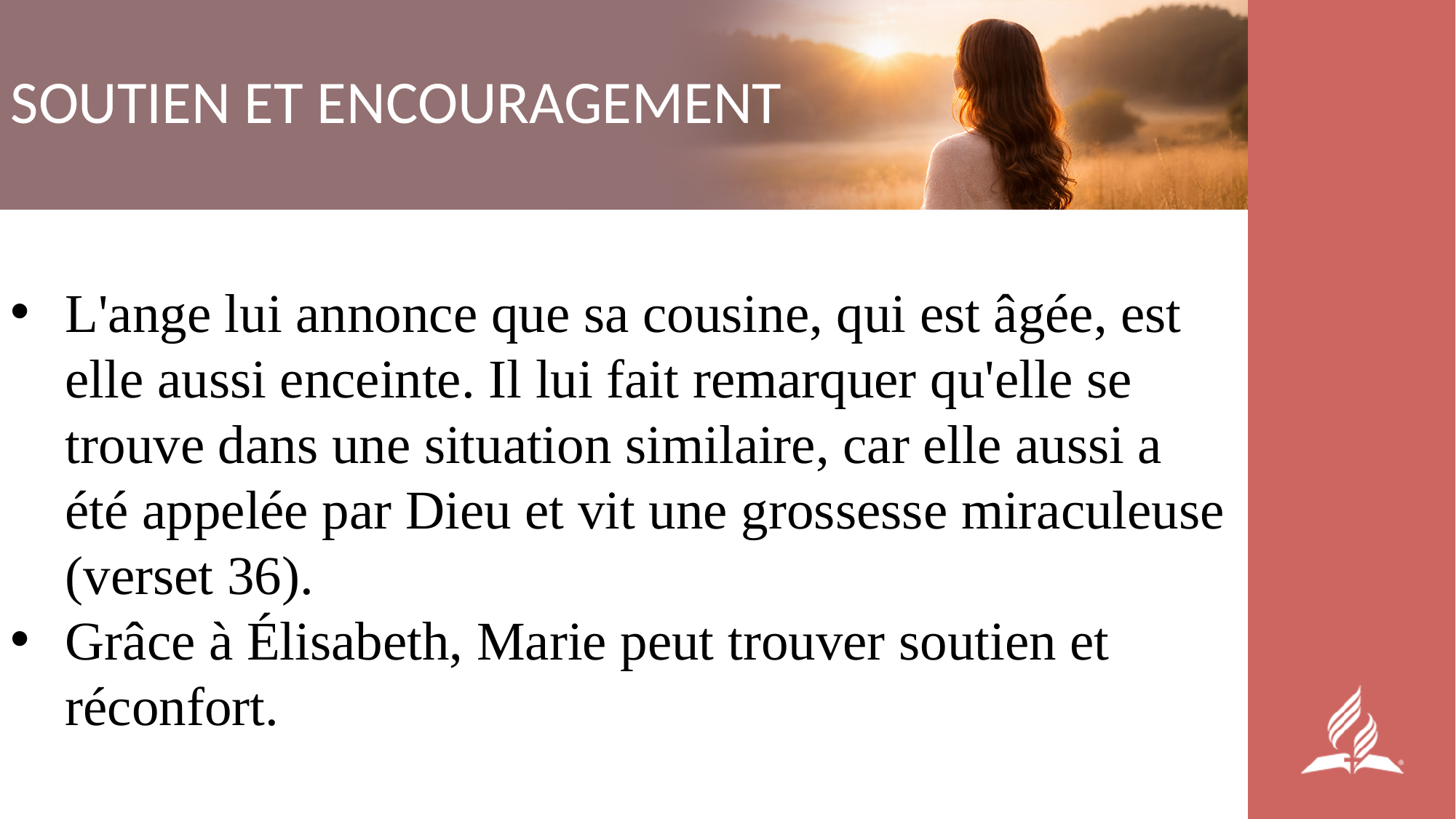

SOUTIEN ET ENCOURAGEMENT

L'ange lui annonce que sa cousine, qui est âgée, est elle aussi enceinte. Il lui fait remarquer qu'elle se trouve dans une situation similaire, car elle aussi a été appelée par Dieu et vit une grossesse miraculeuse (verset 36).
Grâce à Élisabeth, Marie peut trouver soutien et réconfort.